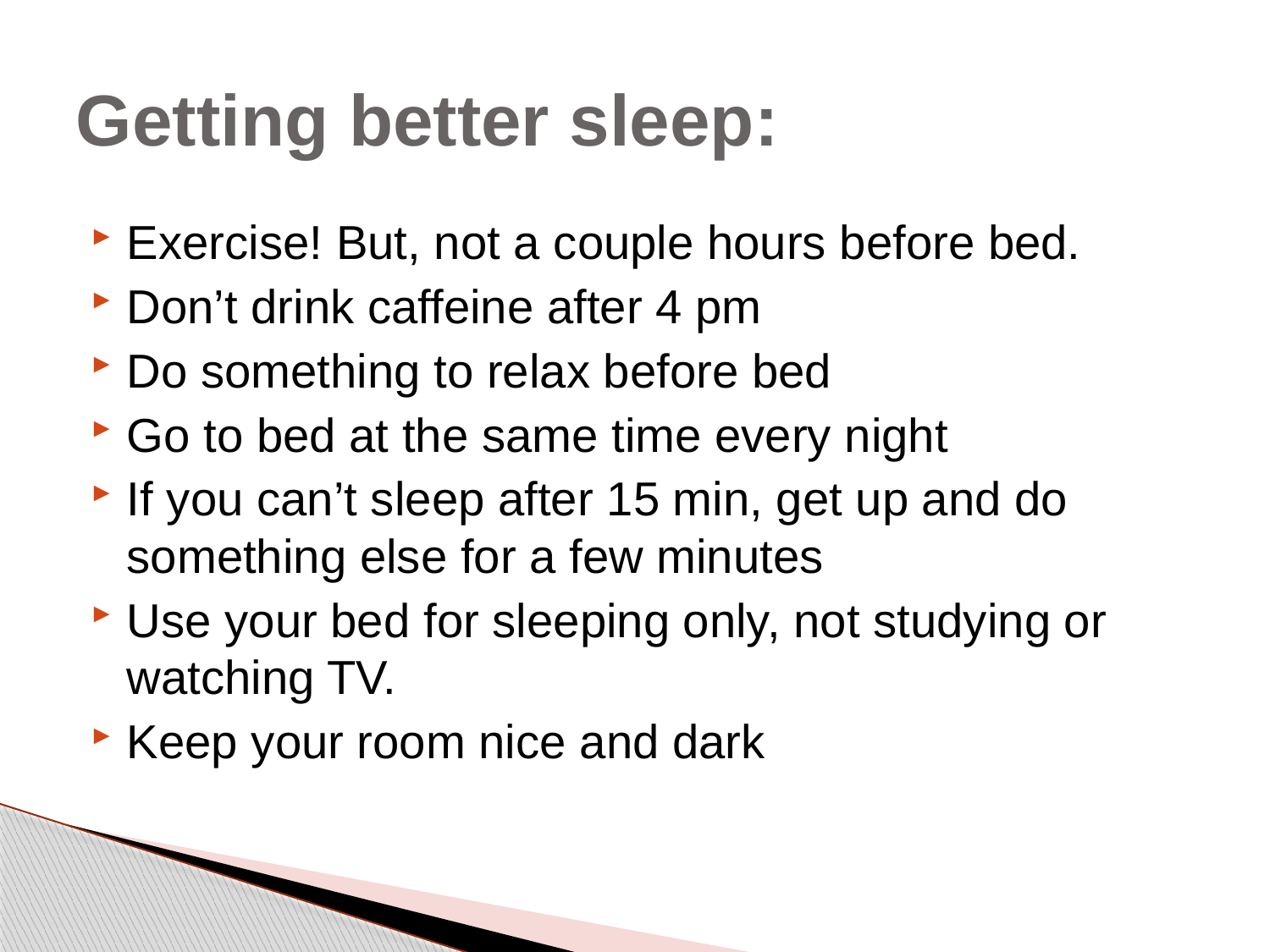

# Getting better sleep:
Exercise! But, not a couple hours before bed.
Don’t drink caffeine after 4 pm
Do something to relax before bed
Go to bed at the same time every night
If you can’t sleep after 15 min, get up and do something else for a few minutes
Use your bed for sleeping only, not studying or watching TV.
Keep your room nice and dark